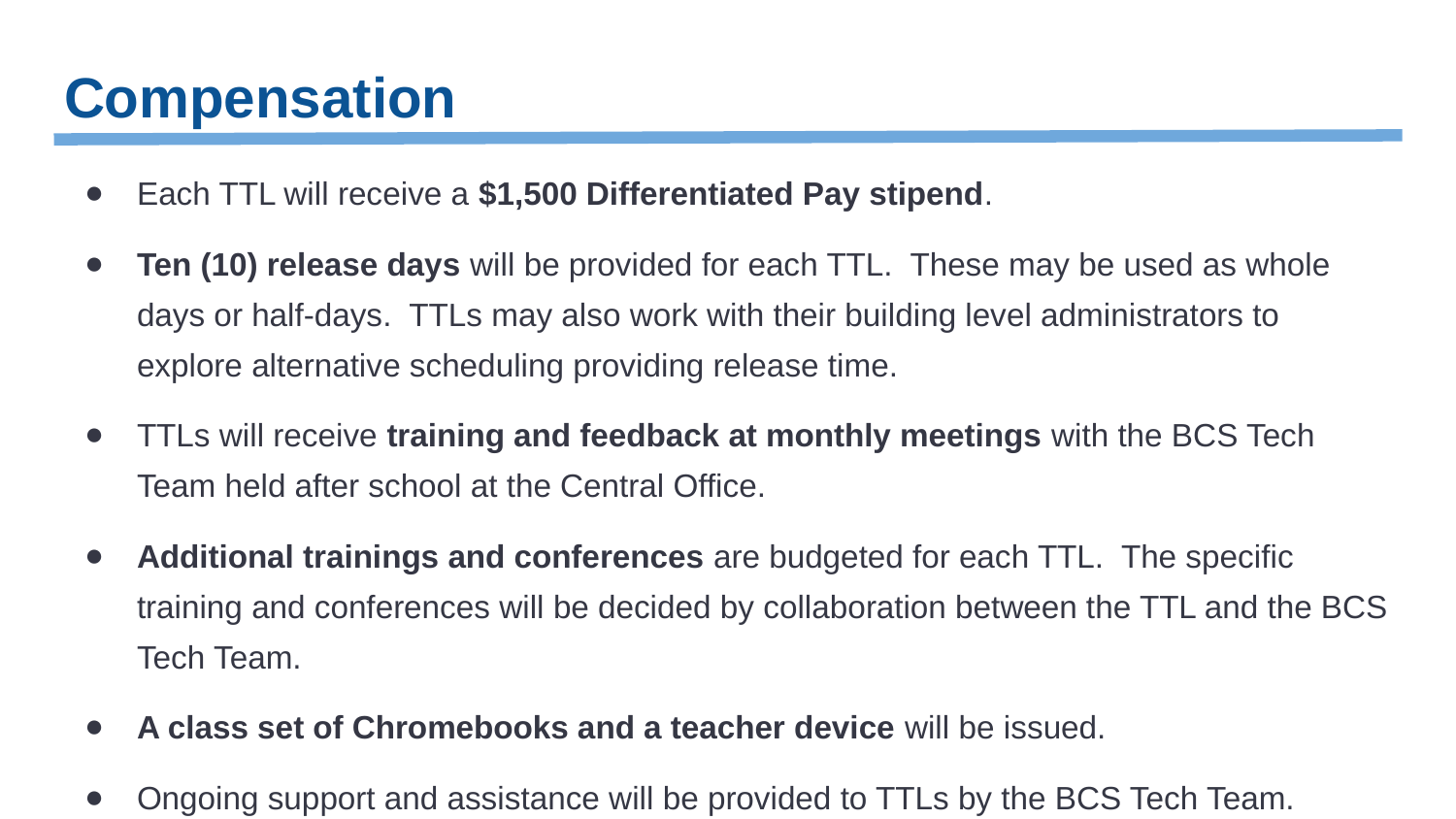

# Compensation

Each TTL will receive a $1,500 Differentiated Pay stipend.
Ten (10) release days will be provided for each TTL.  These may be used as whole days or half-days.  TTLs may also work with their building level administrators to explore alternative scheduling providing release time.
TTLs will receive training and feedback at monthly meetings with the BCS Tech Team held after school at the Central Office.
Additional trainings and conferences are budgeted for each TTL.  The specific training and conferences will be decided by collaboration between the TTL and the BCS Tech Team.
A class set of Chromebooks and a teacher device will be issued.
Ongoing support and assistance will be provided to TTLs by the BCS Tech Team.